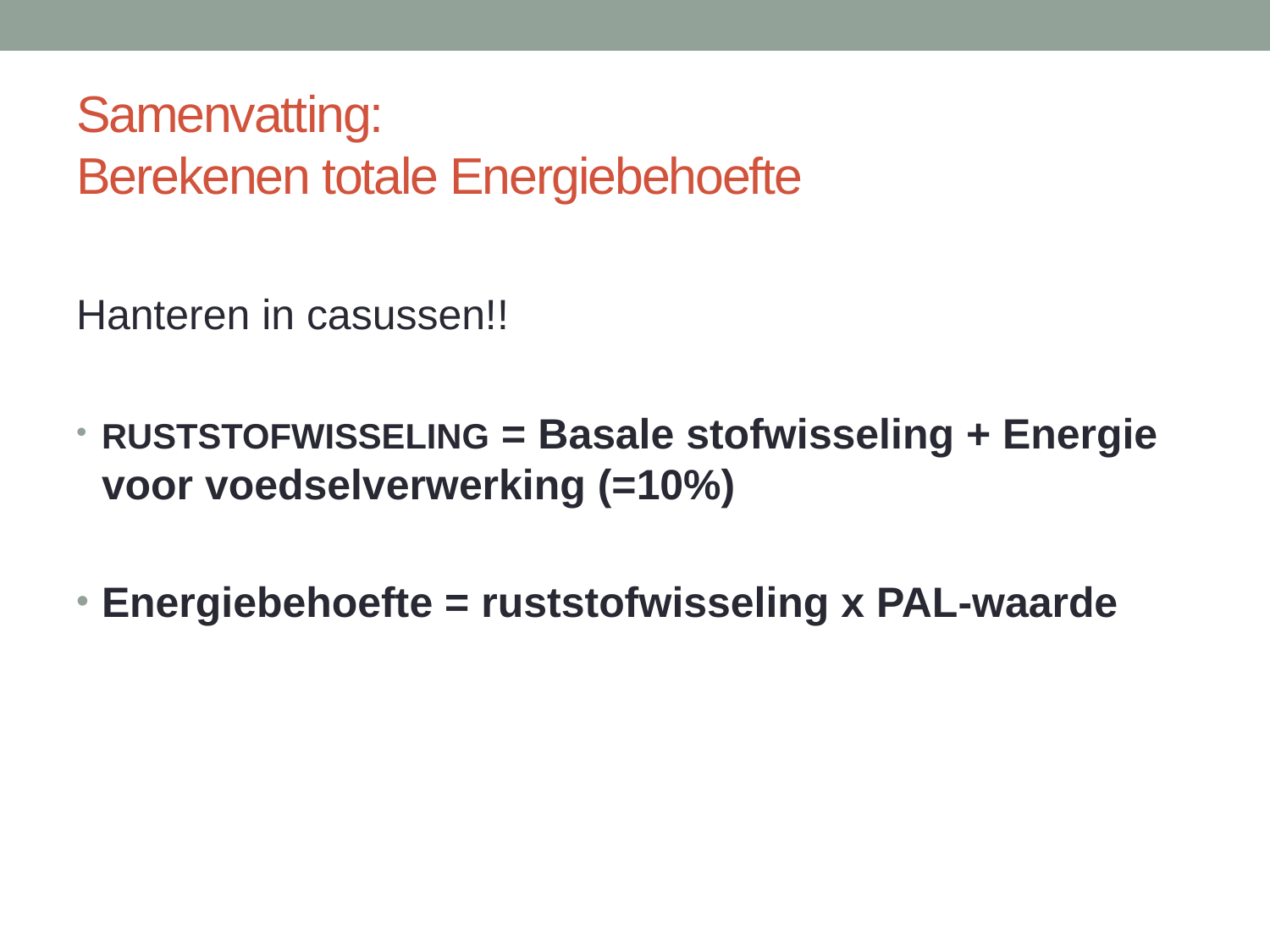

# Samenvatting: Berekenen totale Energiebehoefte

Hanteren in casussen!!

RUSTSTOFWISSELING = Basale stofwisseling + Energie voor voedselverwerking (=10%)

Energiebehoefte = ruststofwisseling x PAL-waarde